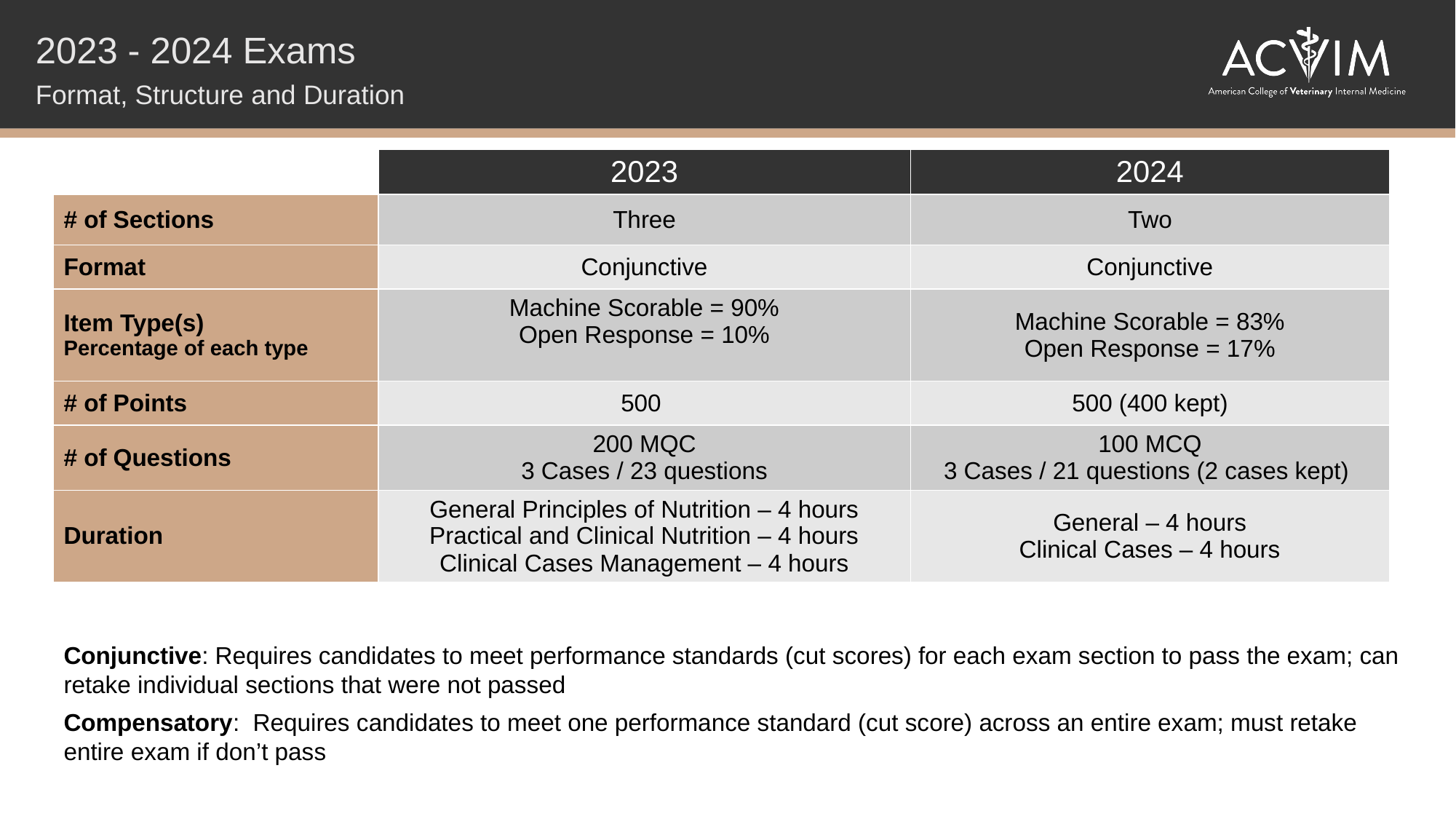

2023 - 2024 Exams
Format, Structure and Duration
|  | 2023 | 2024 |
| --- | --- | --- |
| # of Sections | Three | Two |
| Format | Conjunctive | Conjunctive |
| Item Type(s) Percentage of each type | Machine Scorable = 90% Open Response = 10% | Machine Scorable = 83% Open Response = 17% |
| # of Points | 500 | 500 (400 kept) |
| # of Questions | 200 MQC 3 Cases / 23 questions | 100 MCQ 3 Cases / 21 questions (2 cases kept) |
| Duration | General Principles of Nutrition – 4 hours Practical and Clinical Nutrition – 4 hours Clinical Cases Management – 4 hours | General – 4 hours Clinical Cases – 4 hours |

Conjunctive: Requires candidates to meet performance standards (cut scores) for each exam section to pass the exam; can retake individual sections that were not passed
Compensatory:  Requires candidates to meet one performance standard (cut score) across an entire exam; must retake entire exam if don’t pass